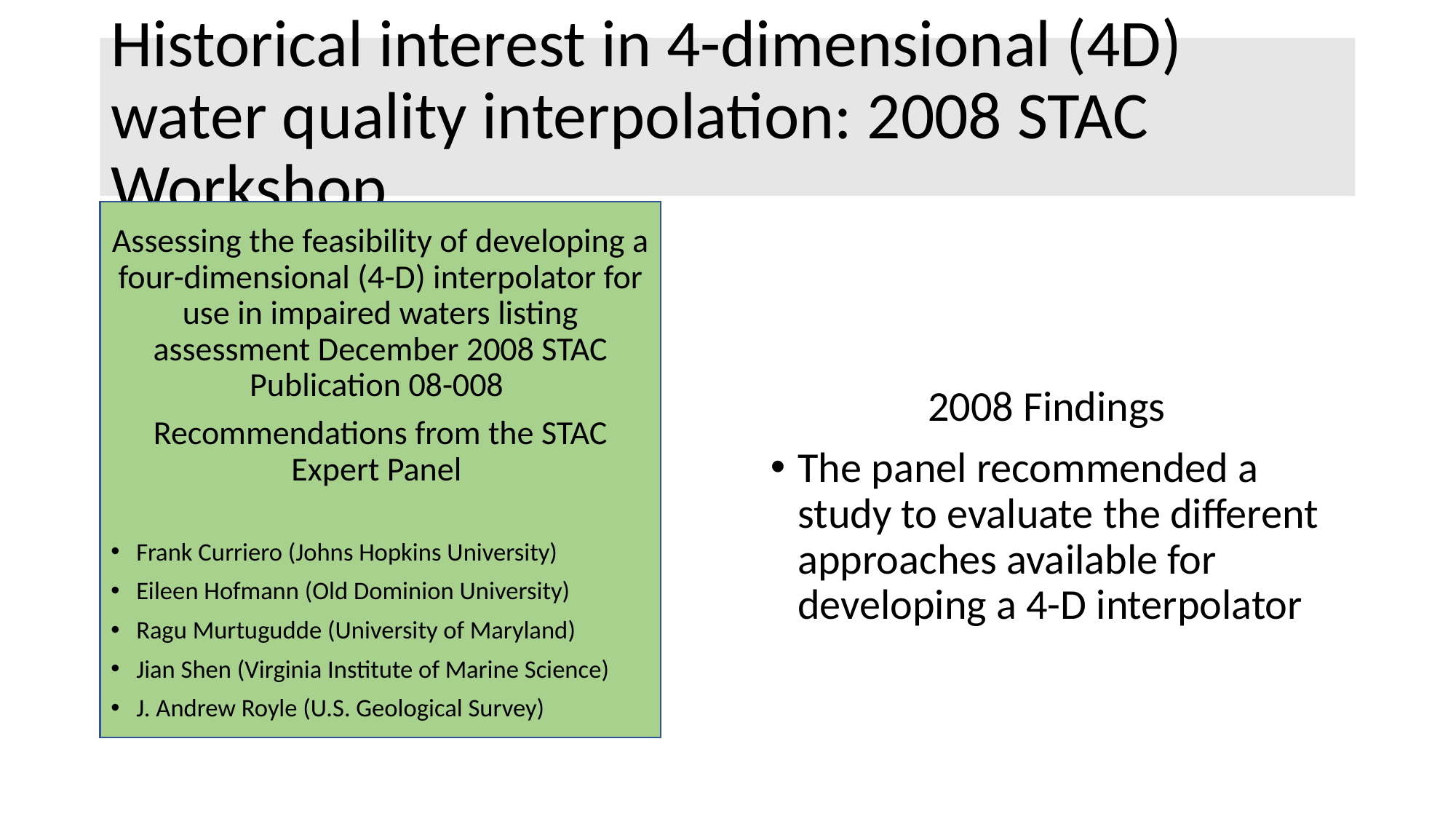

# Historical interest in 4-dimensional (4D) water quality interpolation: 2008 STAC Workshop

Assessing the feasibility of developing a four-dimensional (4-D) interpolator for use in impaired waters listing assessment December 2008 STAC Publication 08-008
Recommendations from the STAC Expert Panel

Frank Curriero (Johns Hopkins University)
Eileen Hofmann (Old Dominion University)
Ragu Murtugudde (University of Maryland)
Jian Shen (Virginia Institute of Marine Science)
J. Andrew Royle (U.S. Geological Survey)
	     2008 Findings
The panel recommended a study to evaluate the different approaches available for developing a 4-D interpolator